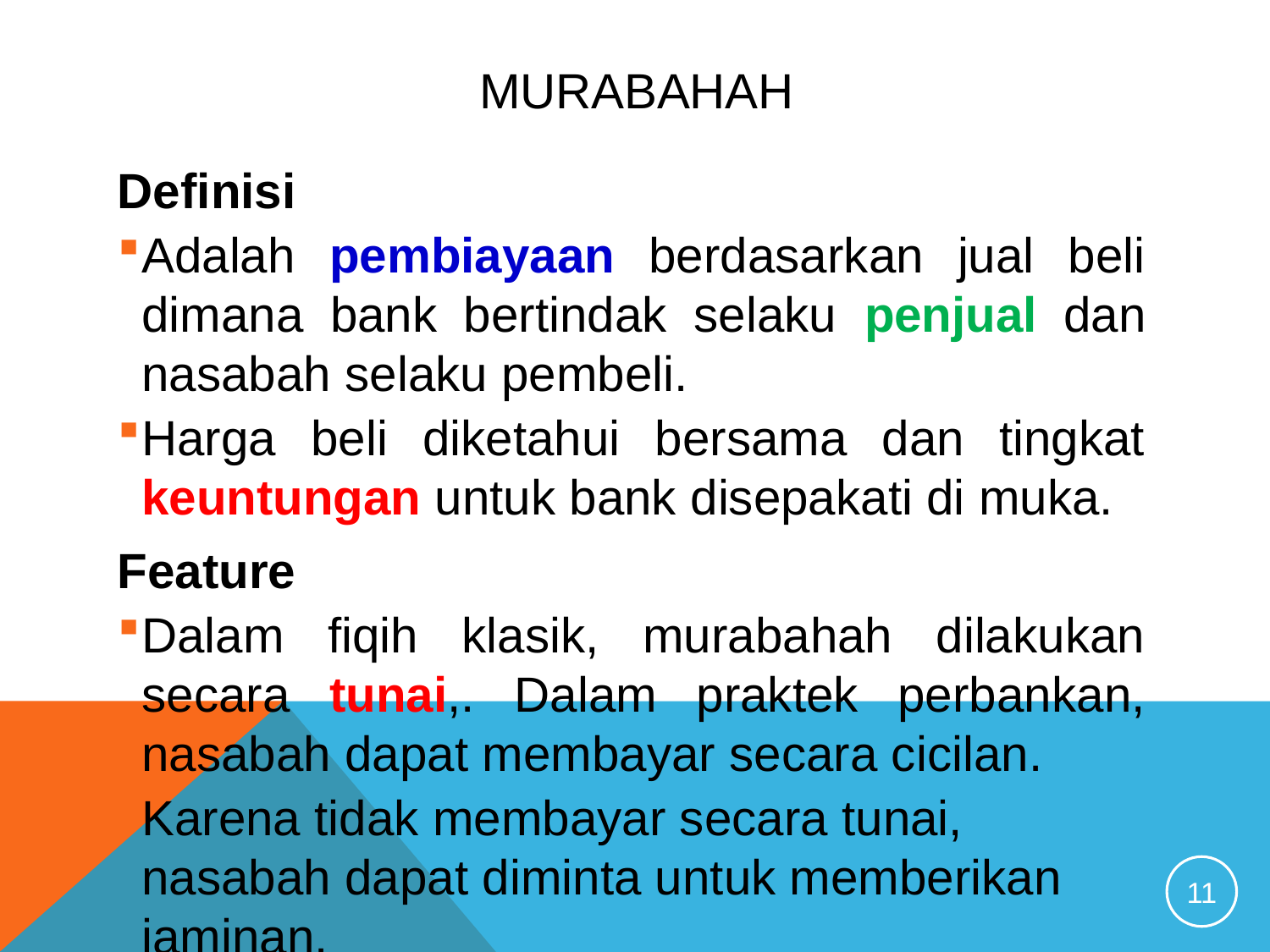

# MURABAHAH
Definisi
Adalah pembiayaan berdasarkan jual beli dimana bank bertindak selaku penjual dan nasabah selaku pembeli.
Harga beli diketahui bersama dan tingkat keuntungan untuk bank disepakati di muka.
Feature
Dalam fiqih klasik, murabahah dilakukan secara tunai,. Dalam praktek perbankan, nasabah dapat membayar secara cicilan.
Karena tidak membayar secara tunai, nasabah dapat diminta untuk memberikan jaminan.

11